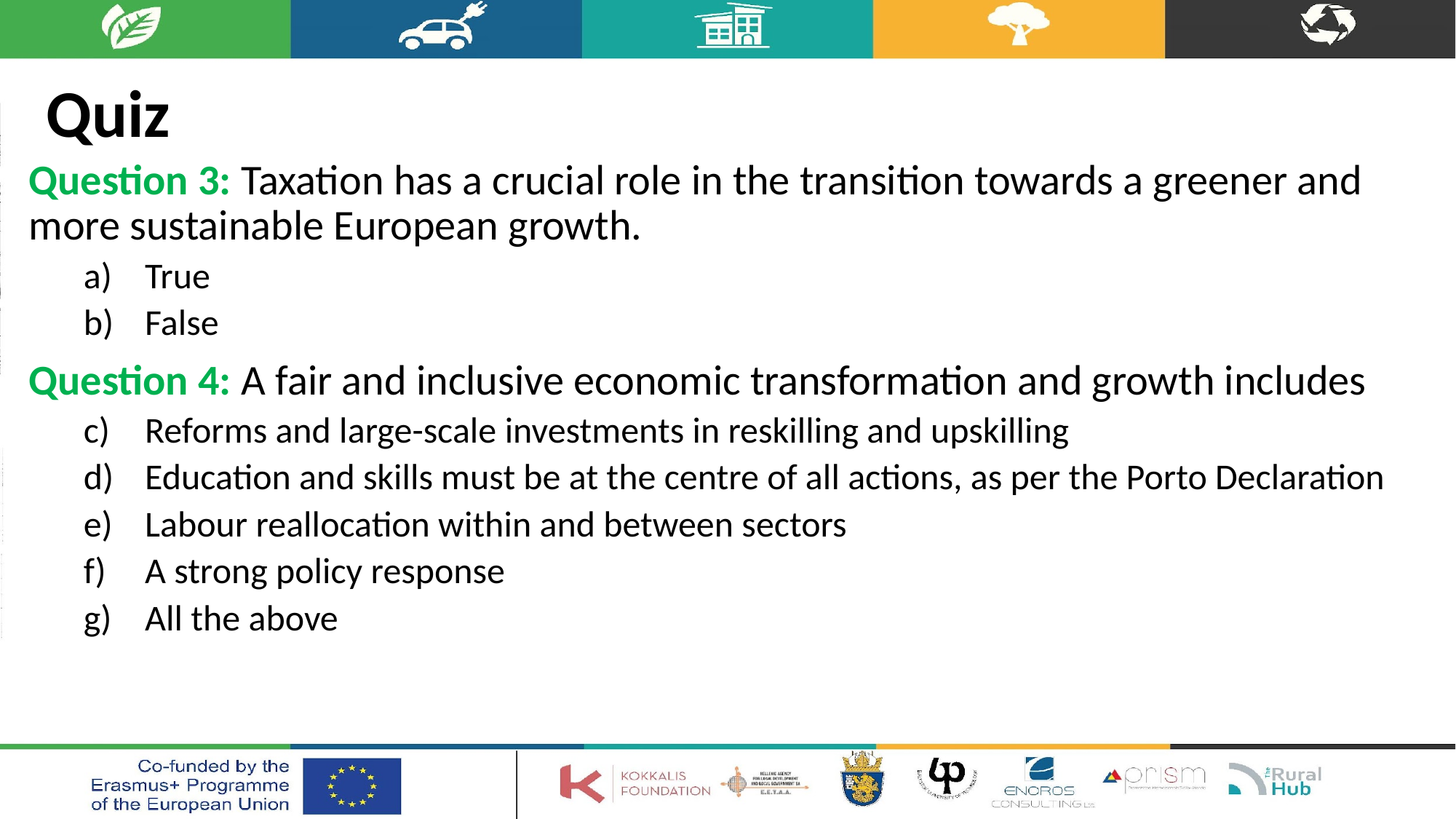

# Quiz
Question 3: Taxation has a crucial role in the transition towards a greener and more sustainable European growth.
True
False
Question 4: A fair and inclusive economic transformation and growth includes
Reforms and large-scale investments in reskilling and upskilling
Education and skills must be at the centre of all actions, as per the Porto Declaration
Labour reallocation within and between sectors
A strong policy response
All the above